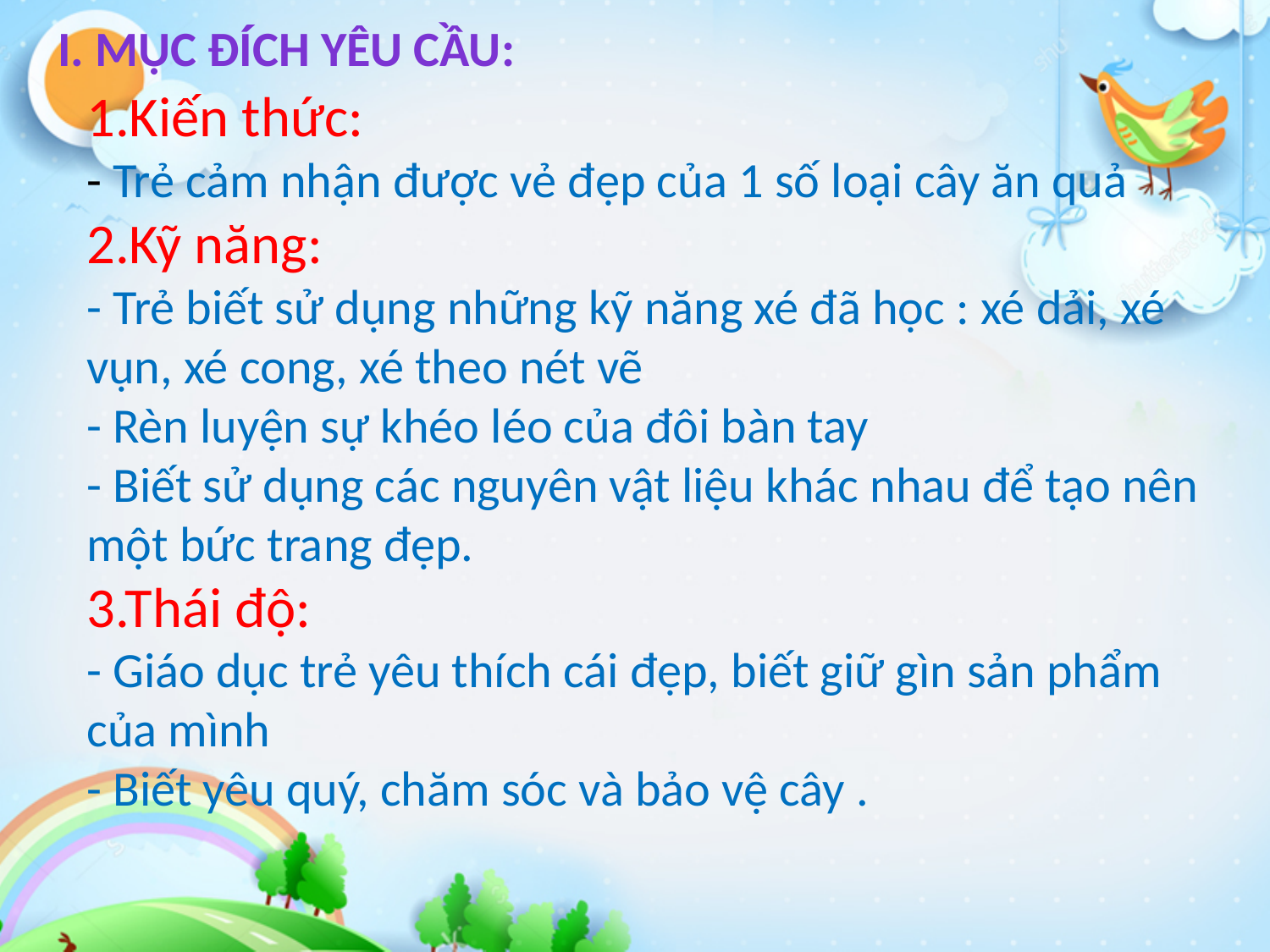

I. Mục đích yêu cầu:
1.Kiến thức:
- Trẻ cảm nhận được vẻ đẹp của 1 số loại cây ăn quả
2.Kỹ năng:
- Trẻ biết sử dụng những kỹ năng xé đã học : xé dải, xé vụn, xé cong, xé theo nét vẽ
- Rèn luyện sự khéo léo của đôi bàn tay
- Biết sử dụng các nguyên vật liệu khác nhau để tạo nên một bức trang đẹp.
3.Thái độ:
- Giáo dục trẻ yêu thích cái đẹp, biết giữ gìn sản phẩm của mình
- Biết yêu quý, chăm sóc và bảo vệ cây .